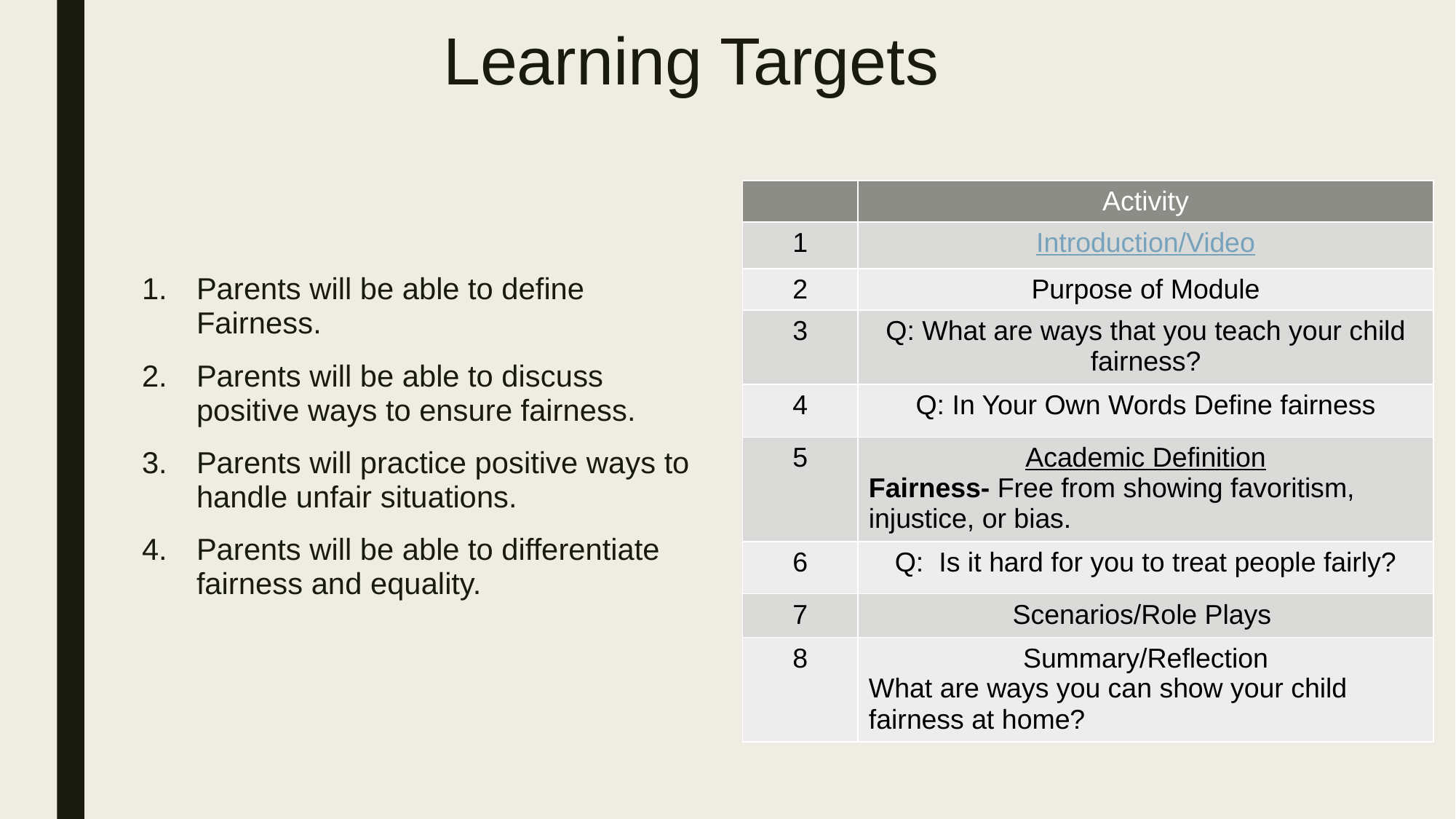

# Learning Targets
|  | Activity |
| --- | --- |
| 1 | Introduction/Video |
| 2 | Purpose of Module |
| 3 | Q: What are ways that you teach your child fairness? |
| 4 | Q: In Your Own Words Define fairness |
| 5 | Academic Definition Fairness- Free from showing favoritism, injustice, or bias. |
| 6 | Q: Is it hard for you to treat people fairly? |
| 7 | Scenarios/Role Plays |
| 8 | Summary/Reflection What are ways you can show your child fairness at home? |

Parents will be able to define Fairness.
Parents will be able to discuss positive ways to ensure fairness.
Parents will practice positive ways to handle unfair situations.
Parents will be able to differentiate fairness and equality.